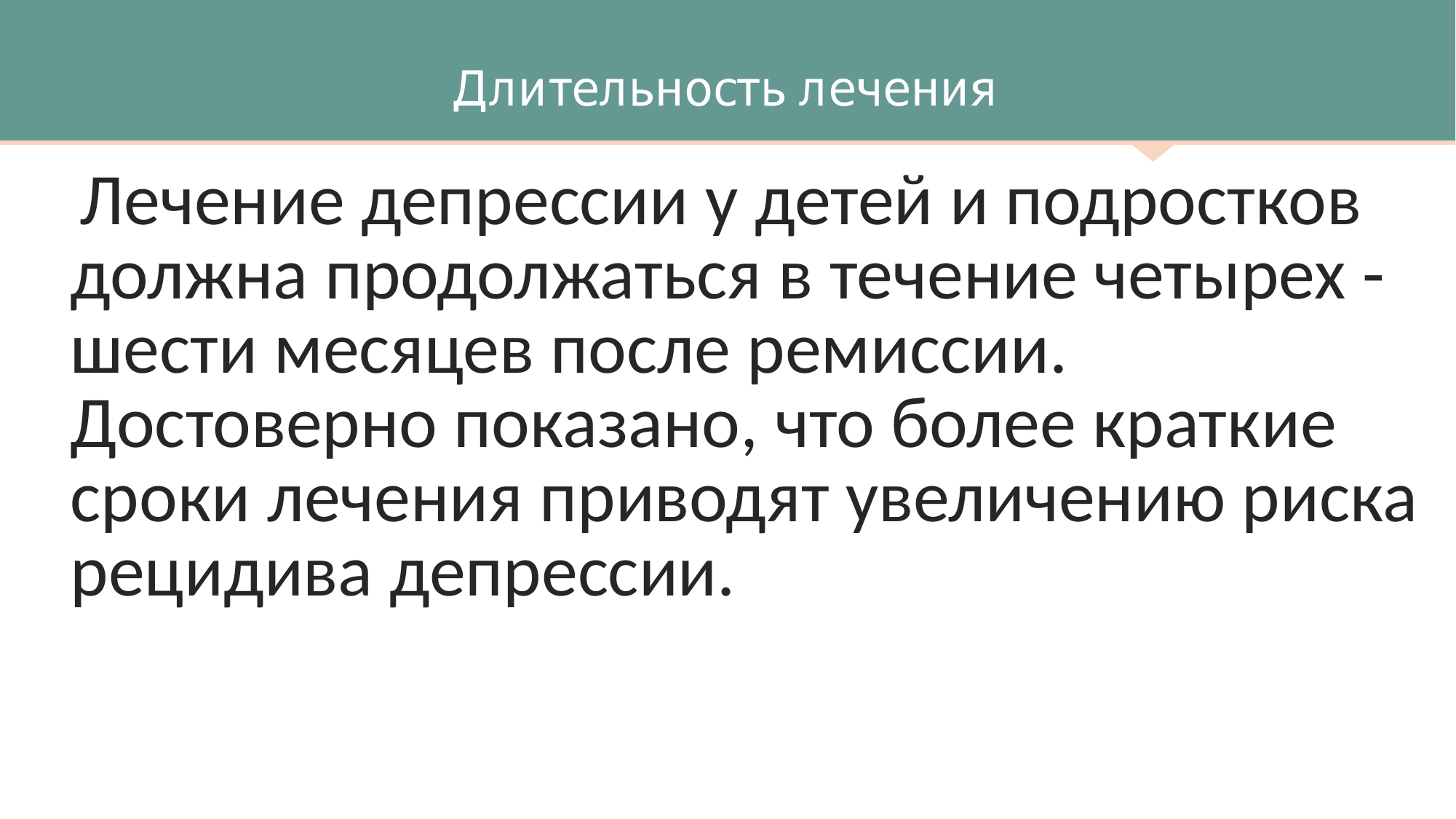

# Длительность лечения
Лечение депрессии у детей и подростков должна продолжаться в течение четырех - шести месяцев после ремиссии. Достоверно показано, что более краткие сроки лечения приводят увеличению риска рецидива депрессии.